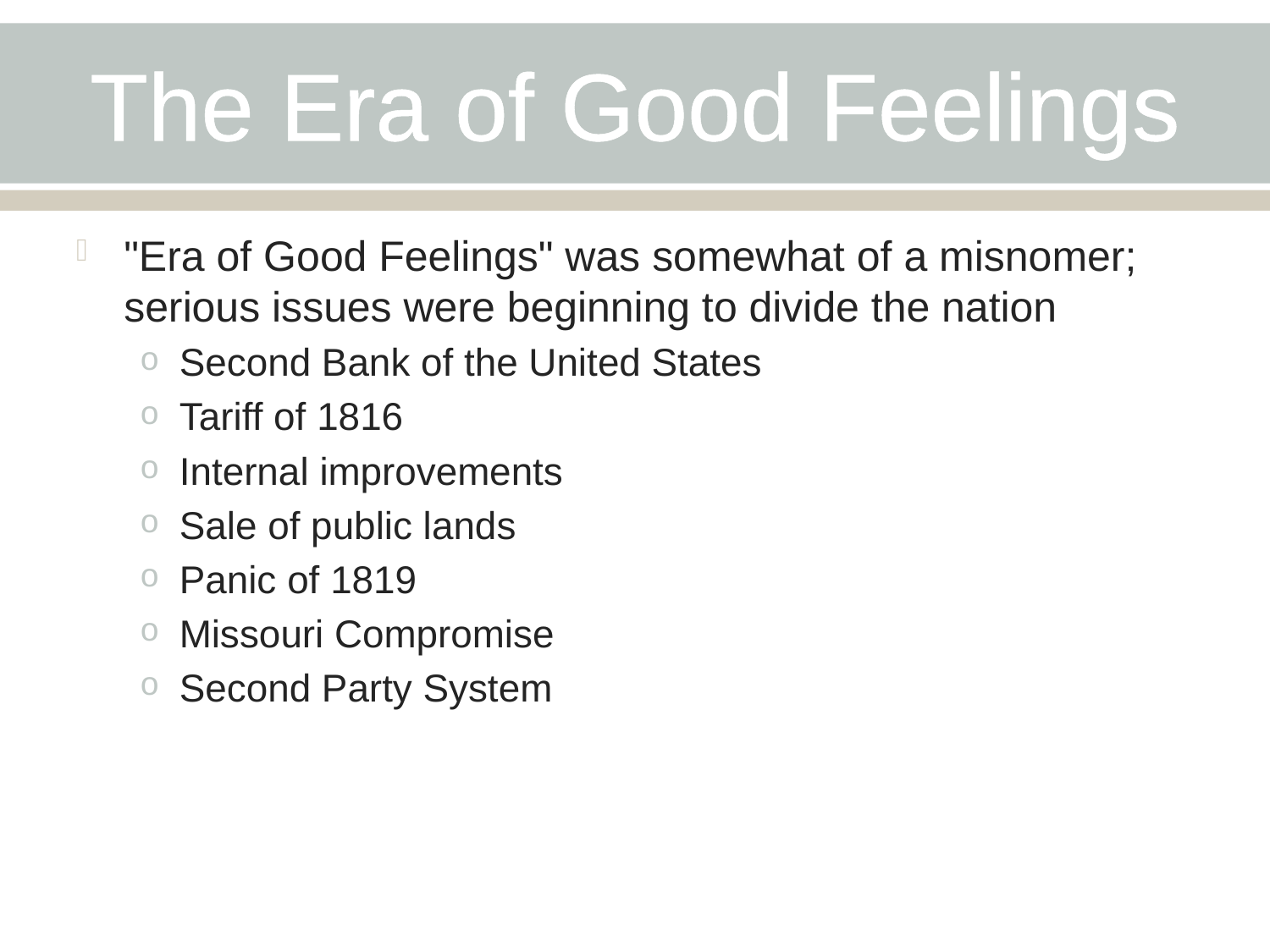

# The Era of Good Feelings
"Era of Good Feelings" was somewhat of a misnomer; serious issues were beginning to divide the nation
Second Bank of the United States
Tariff of 1816
Internal improvements
Sale of public lands
Panic of 1819
Missouri Compromise
Second Party System